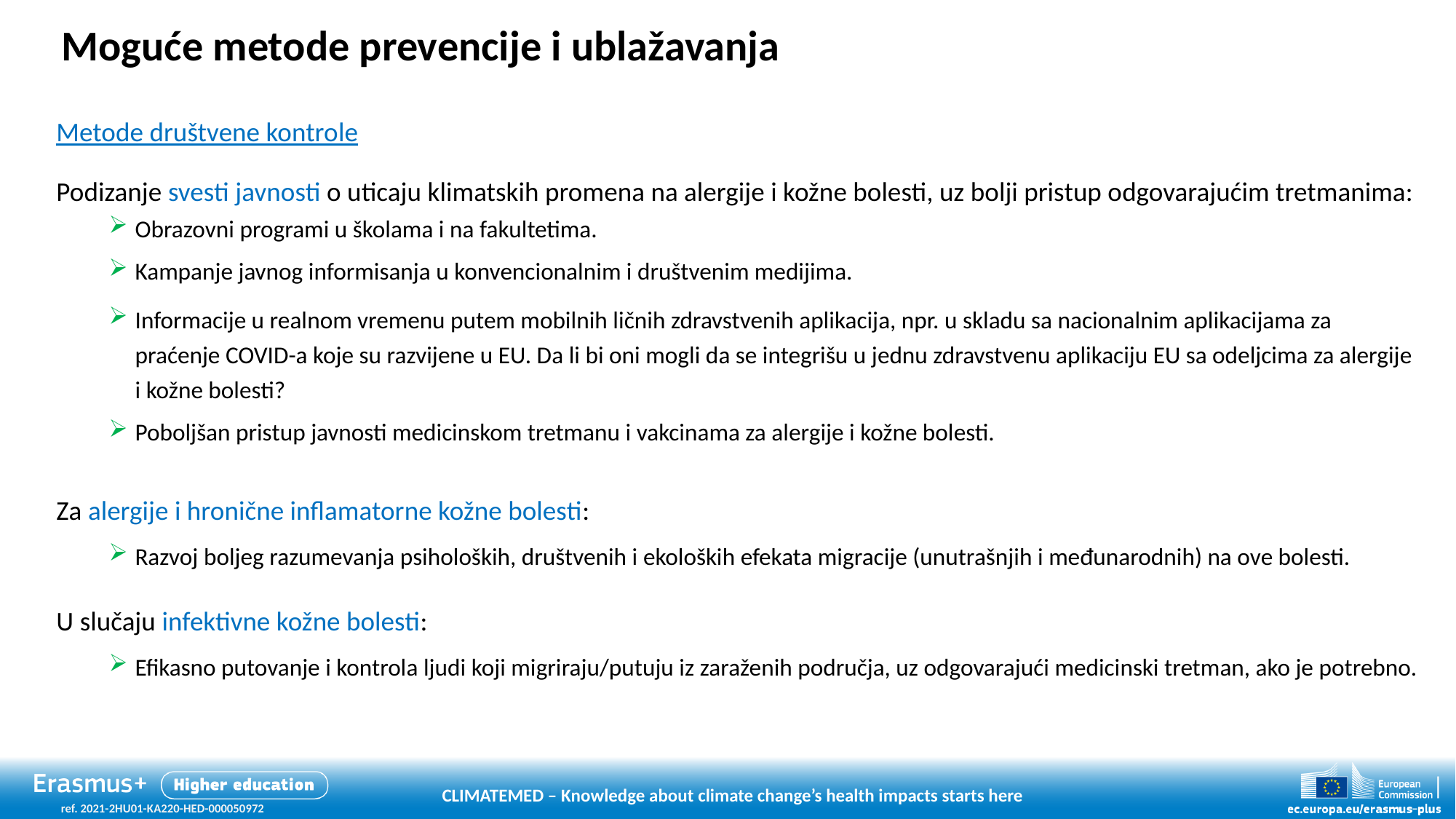

# Moguće metode prevencije i ublažavanja
Metode društvene kontrole
Podizanje svesti javnosti o uticaju klimatskih promena na alergije i kožne bolesti, uz bolji pristup odgovarajućim tretmanima:
Obrazovni programi u školama i na fakultetima.
Kampanje javnog informisanja u konvencionalnim i društvenim medijima.
Informacije u realnom vremenu putem mobilnih ličnih zdravstvenih aplikacija, npr. u skladu sa nacionalnim aplikacijama za praćenje COVID-a koje su razvijene u EU. Da li bi oni mogli da se integrišu u jednu zdravstvenu aplikaciju EU sa odeljcima za alergije i kožne bolesti?
Poboljšan pristup javnosti medicinskom tretmanu i vakcinama za alergije i kožne bolesti.
Za alergije i hronične inflamatorne kožne bolesti:
Razvoj boljeg razumevanja psiholoških, društvenih i ekoloških efekata migracije (unutrašnjih i međunarodnih) na ove bolesti.
U slučaju infektivne kožne bolesti:
Efikasno putovanje i kontrola ljudi koji migriraju/putuju iz zaraženih područja, uz odgovarajući medicinski tretman, ako je potrebno.